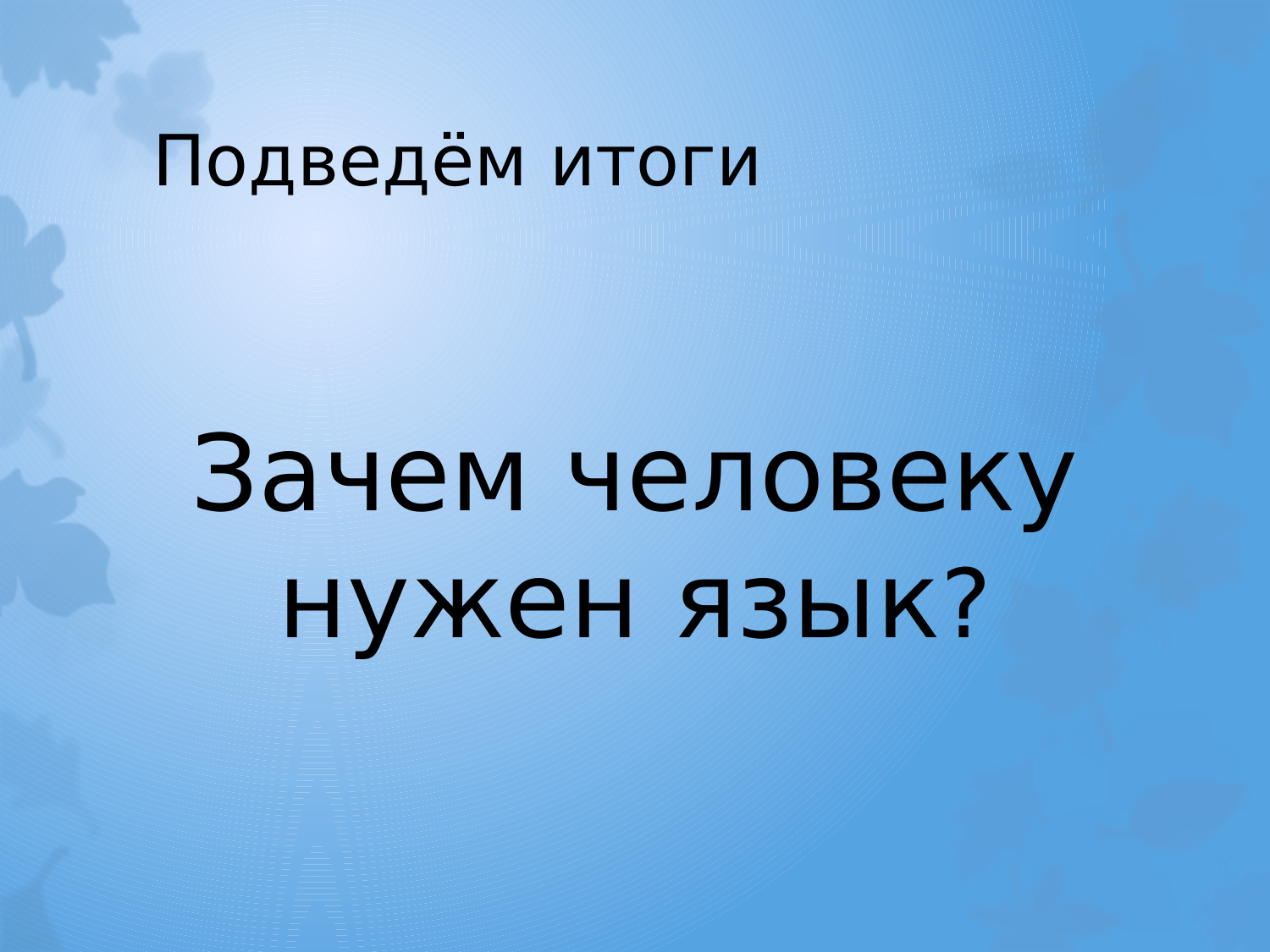

# Подведём итоги
Зачем человеку нужен язык?